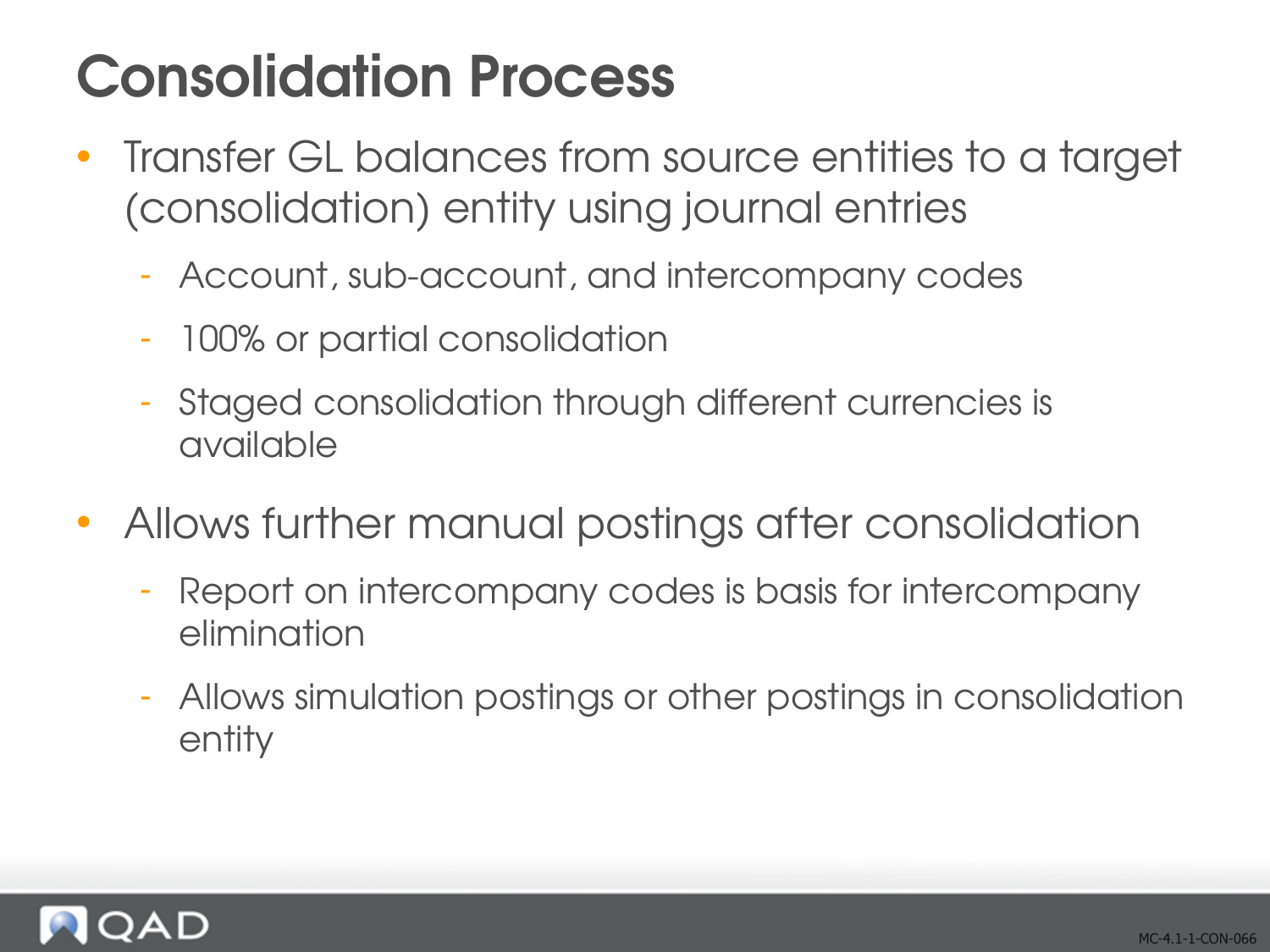

# Consolidation Process
Transfer GL balances from source entities to a target (consolidation) entity using journal entries
Account, sub-account, and intercompany codes
100% or partial consolidation
Staged consolidation through different currencies is available
Allows further manual postings after consolidation
Report on intercompany codes is basis for intercompany elimination
Allows simulation postings or other postings in consolidation entity
MC-4.1-1-CON-066